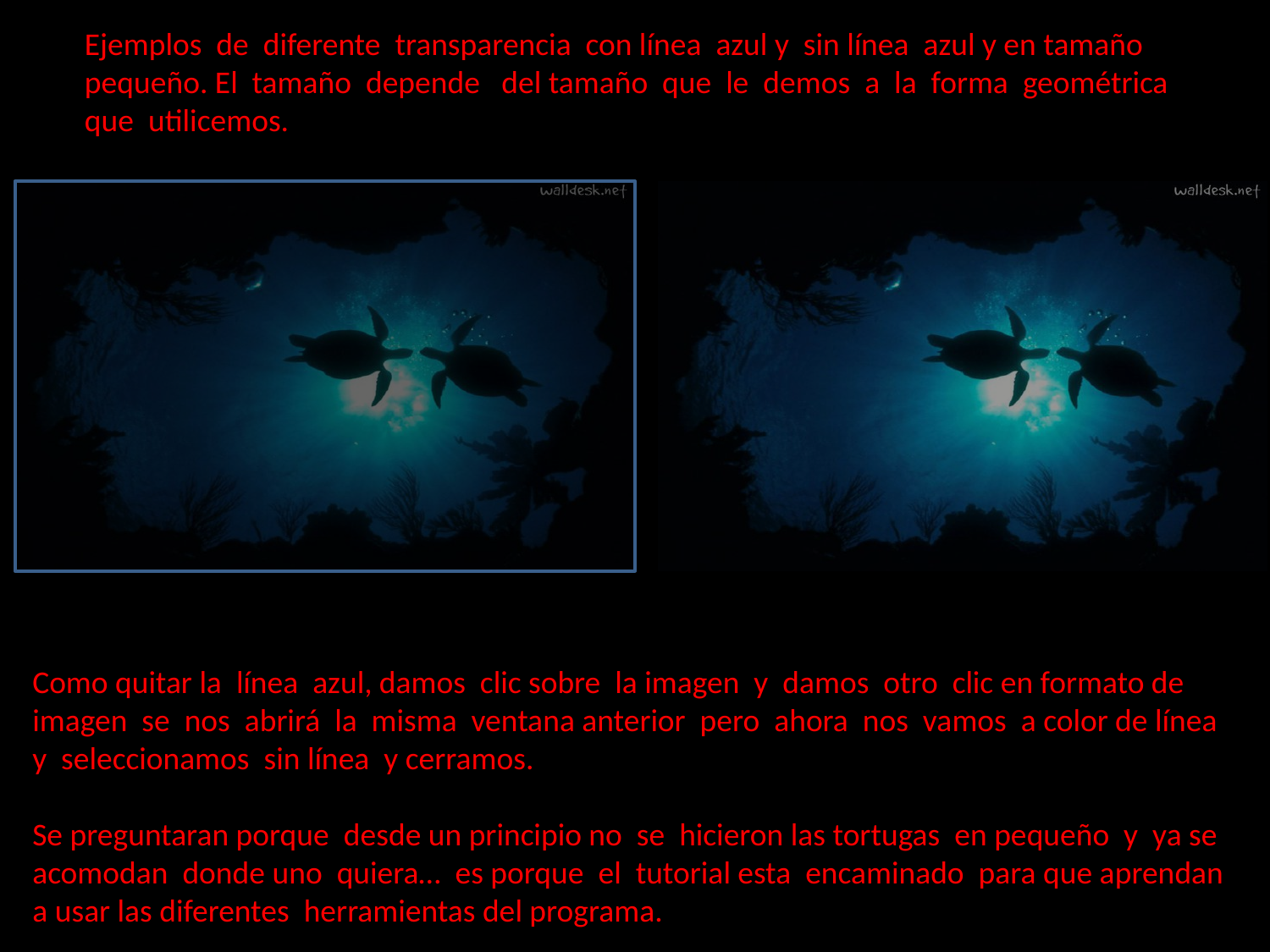

Ejemplos  de  diferente  transparencia  con línea  azul y  sin línea  azul y en tamaño pequeño. El  tamaño  depende   del tamaño  que  le  demos  a  la  forma  geométrica  que  utilicemos.

Como quitar la  línea  azul, damos  clic sobre  la imagen  y  damos  otro  clic en formato de imagen  se  nos  abrirá  la  misma  ventana anterior  pero  ahora  nos  vamos  a color de línea  y  seleccionamos  sin línea  y cerramos.

Se preguntaran porque  desde un principio no  se  hicieron las tortugas  en pequeño  y  ya se acomodan  donde uno  quiera…  es porque  el  tutorial esta  encaminado  para que aprendan a usar las diferentes  herramientas del programa.